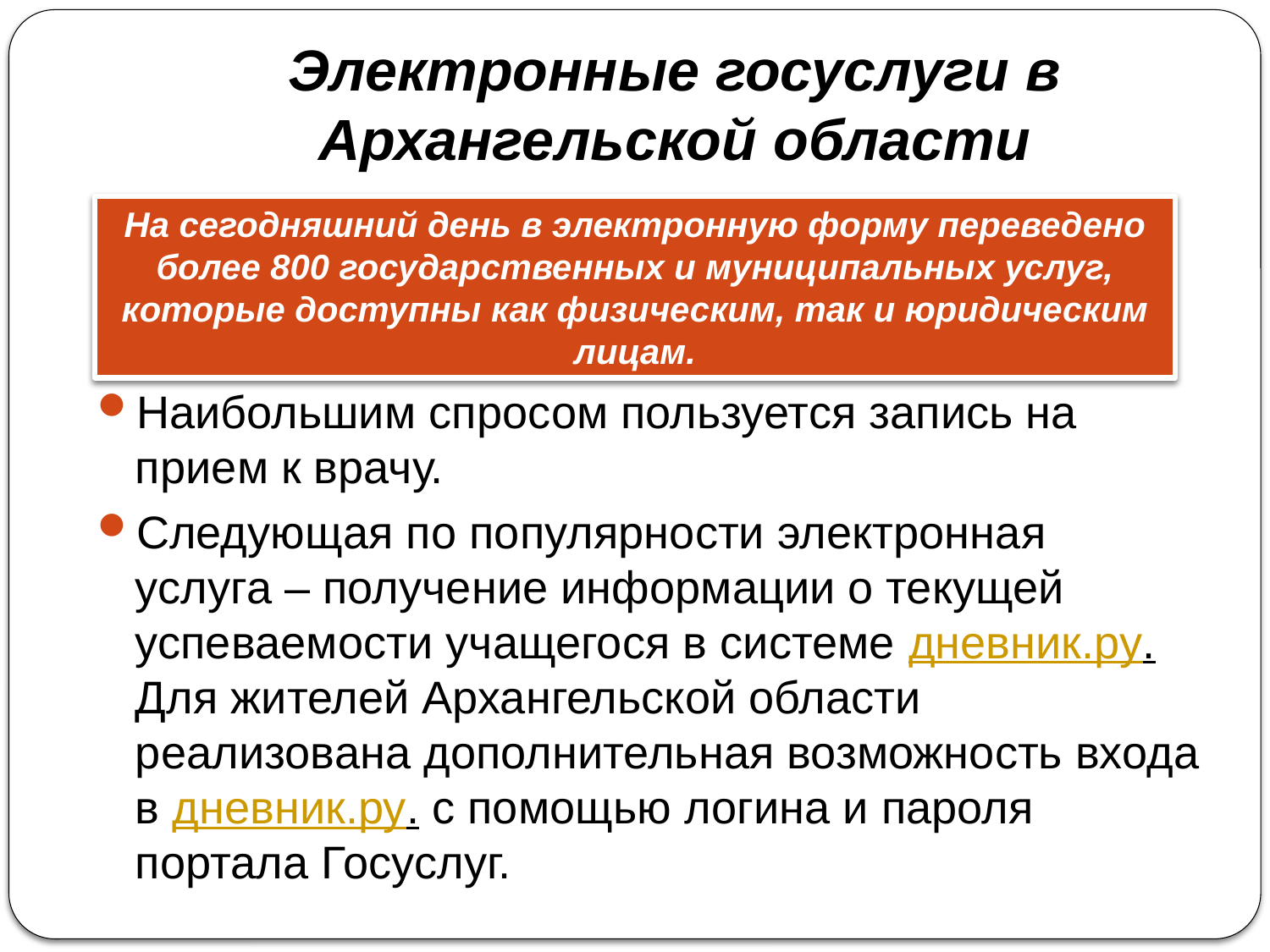

# Электронные госуслуги в Архангельской области
На сегодняшний день в электронную форму переведено более 800 государственных и муниципальных услуг, которые доступны как физическим, так и юридическим лицам.
Наибольшим спросом пользуется запись на прием к врачу.
Следующая по популярности электронная услуга – получение информации о текущей успеваемости учащегося в системе дневник.ру. Для жителей Архангельской области реализована дополнительная возможность входа в дневник.ру. с помощью логина и пароля портала Госуслуг.